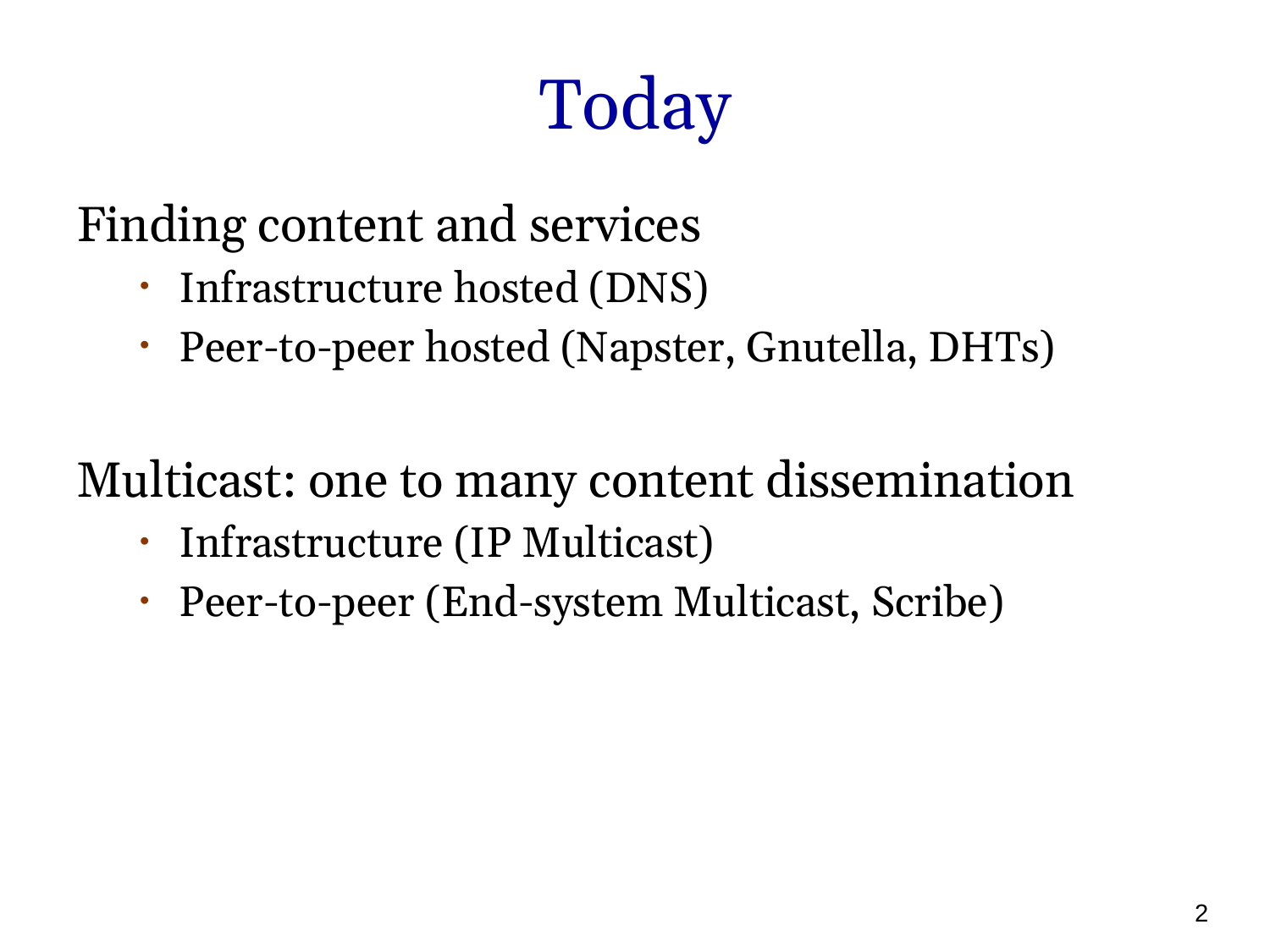

# Today
Finding content and services
Infrastructure hosted (DNS)
Peer-to-peer hosted (Napster, Gnutella, DHTs)

Multicast: one to many content dissemination
Infrastructure (IP Multicast)
Peer-to-peer (End-system Multicast, Scribe)
2